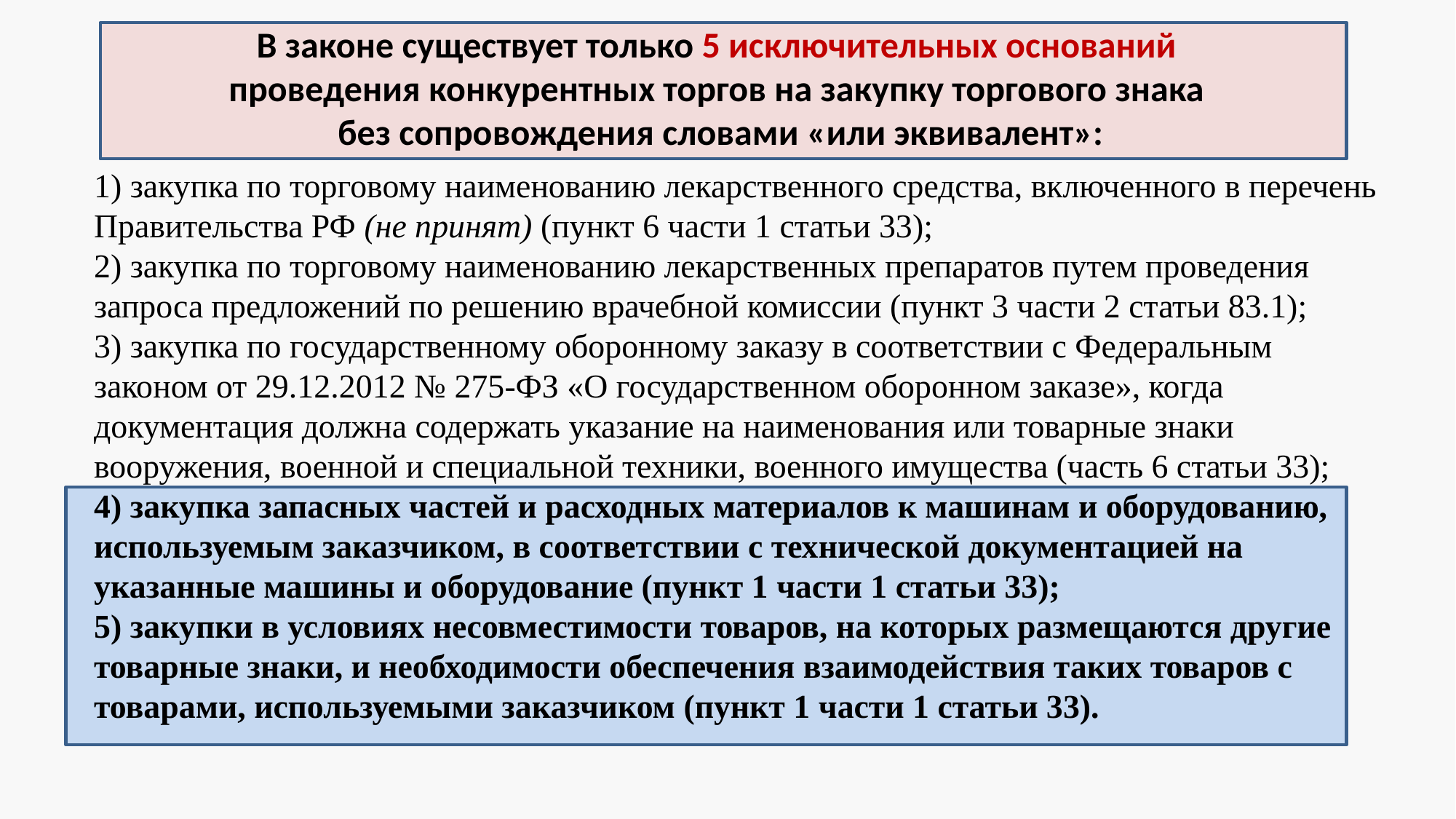

В законе существует только 5 исключительных оснований
проведения конкурентных торгов на закупку торгового знака
без сопровождения словами «или эквивалент»:

# 1) закупка по торговому наименованию лекарственного средства, включенного в перечень Правительства РФ (не принят) (пункт 6 части 1 статьи 33); 2) закупка по торговому наименованию лекарственных препаратов путем проведения запроса предложений по решению врачебной комиссии (пункт 3 части 2 статьи 83.1); 3) закупка по государственному оборонному заказу в соответствии с Федеральным законом от 29.12.2012 № 275-ФЗ «О государственном оборонном заказе», когда документация должна содержать указание на наименования или товарные знаки вооружения, военной и специальной техники, военного имущества (часть 6 статьи 33); 4) закупка запасных частей и расходных материалов к машинам и оборудованию, используемым заказчиком, в соответствии с технической документацией на указанные машины и оборудование (пункт 1 части 1 статьи 33); 5) закупки в условиях несовместимости товаров, на которых размещаются другие товарные знаки, и необходимости обеспечения взаимодействия таких товаров с товарами, используемыми заказчиком (пункт 1 части 1 статьи 33).